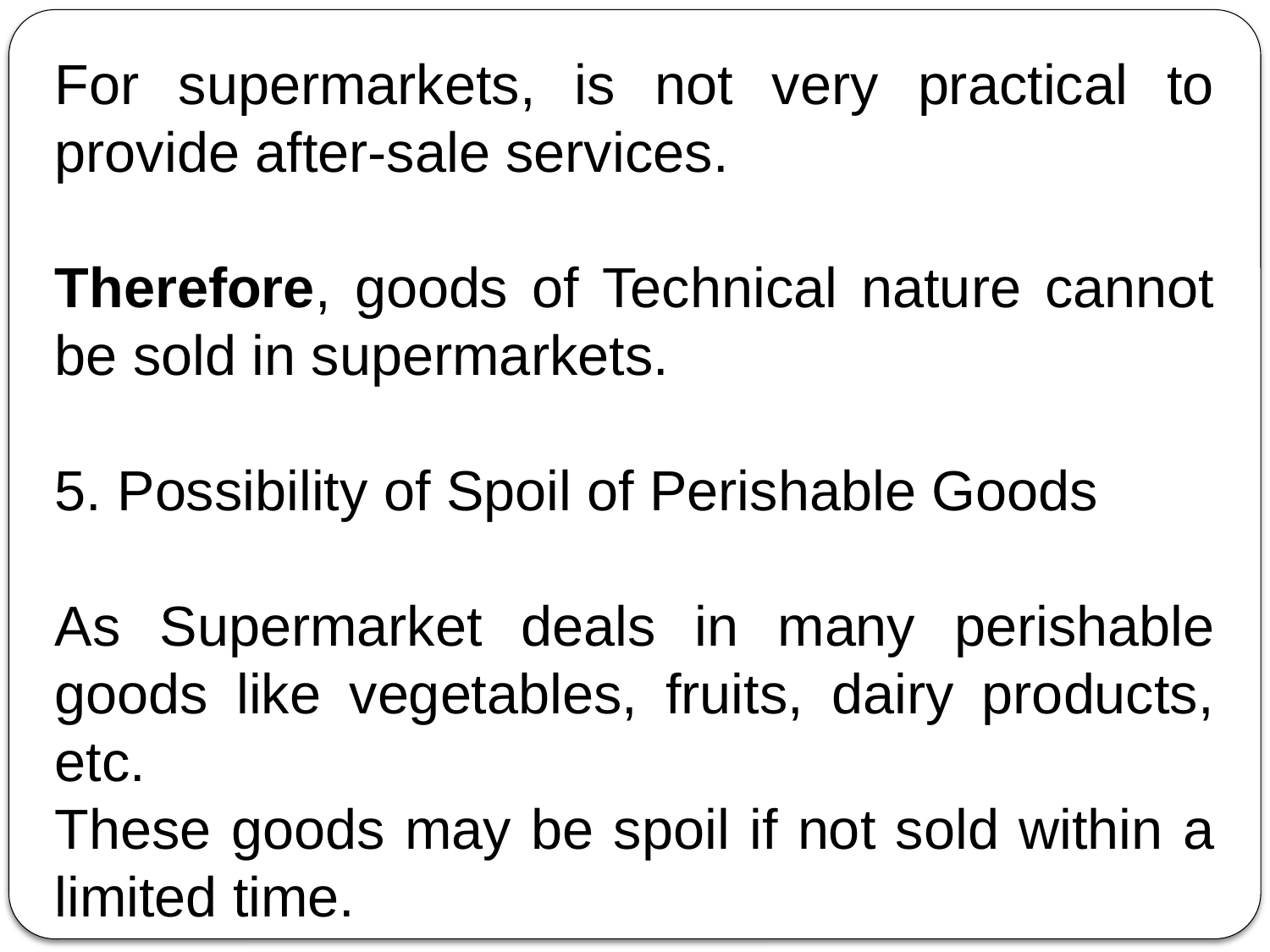

For supermarkets, is not very practical to provide after-sale services.

Therefore, goods of Technical nature cannot be sold in supermarkets.

5. Possibility of Spoil of Perishable Goods

As Supermarket deals in many perishable goods like vegetables, fruits, dairy products, etc.
These goods may be spoil if not sold within a limited time.